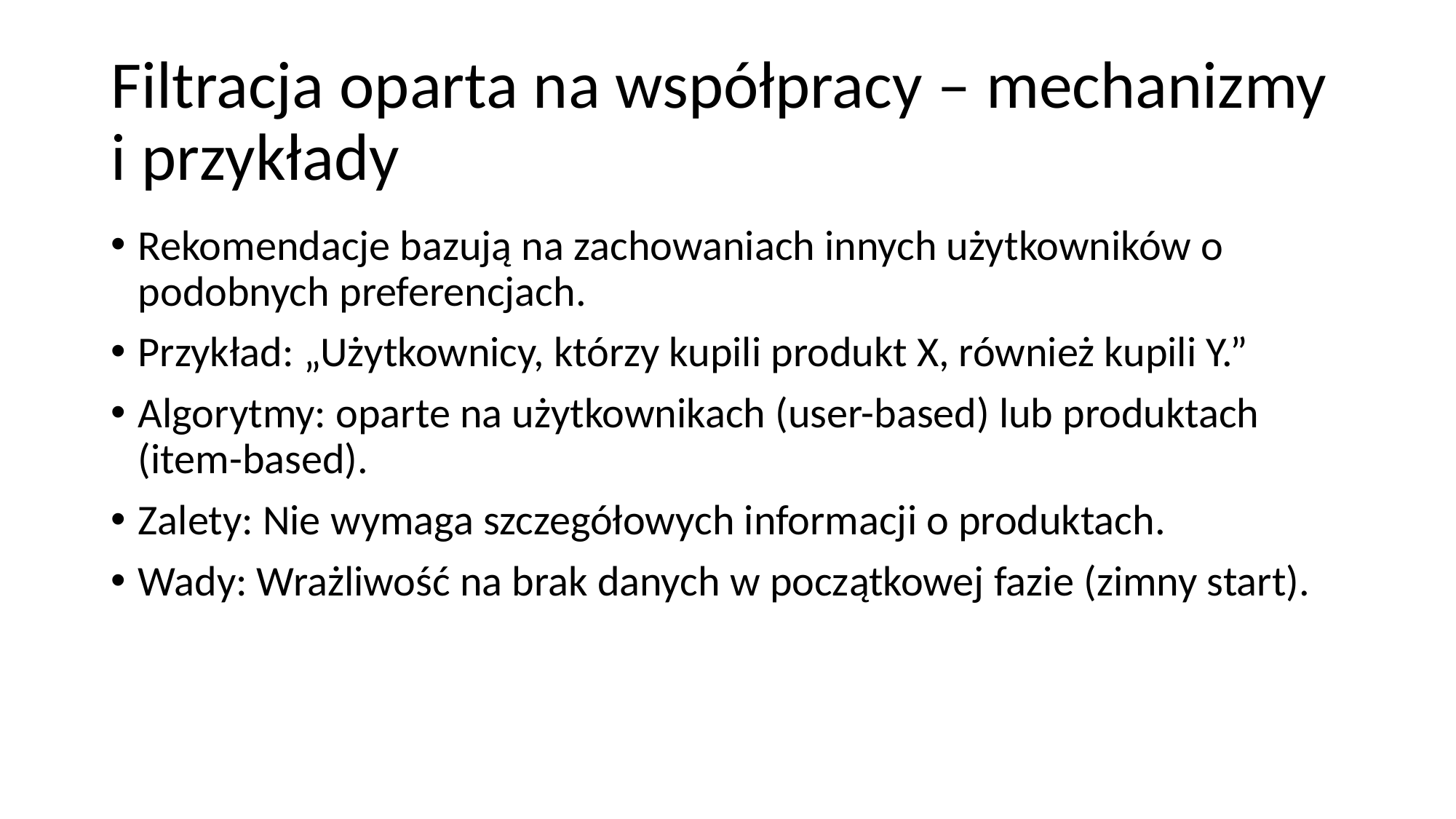

# Filtracja oparta na współpracy – mechanizmy i przykłady
Rekomendacje bazują na zachowaniach innych użytkowników o podobnych preferencjach.
Przykład: „Użytkownicy, którzy kupili produkt X, również kupili Y.”
Algorytmy: oparte na użytkownikach (user-based) lub produktach (item-based).
Zalety: Nie wymaga szczegółowych informacji o produktach.
Wady: Wrażliwość na brak danych w początkowej fazie (zimny start).